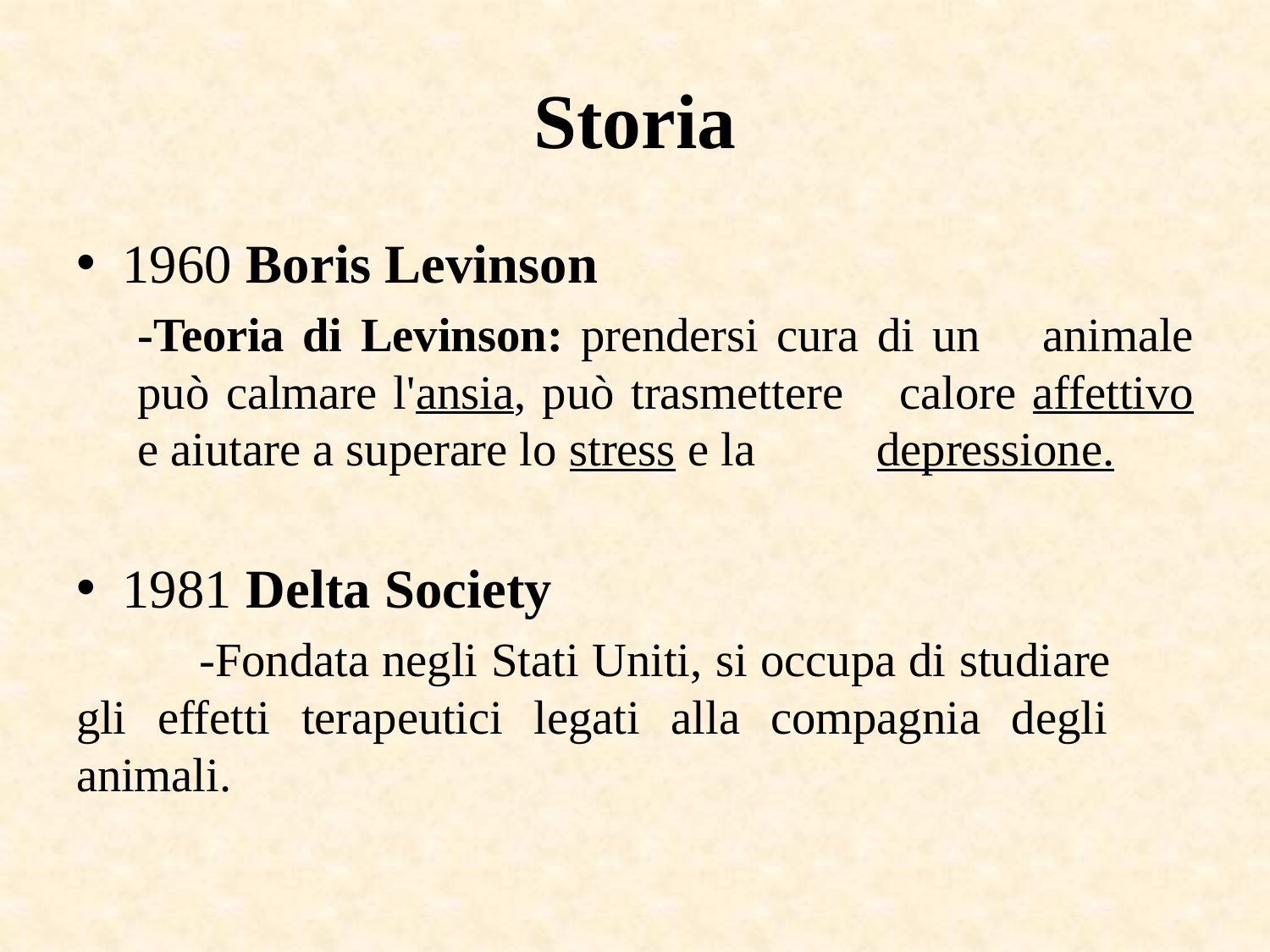

# Storia
1960 Boris Levinson
	-Teoria di Levinson: prendersi cura di un 	animale può calmare l'ansia, può trasmettere 	calore affettivo e aiutare a superare lo stress e la 	depressione.

1981 Delta Society
	-Fondata negli Stati Uniti, si occupa di studiare 	gli effetti terapeutici legati alla compagnia degli 	animali.